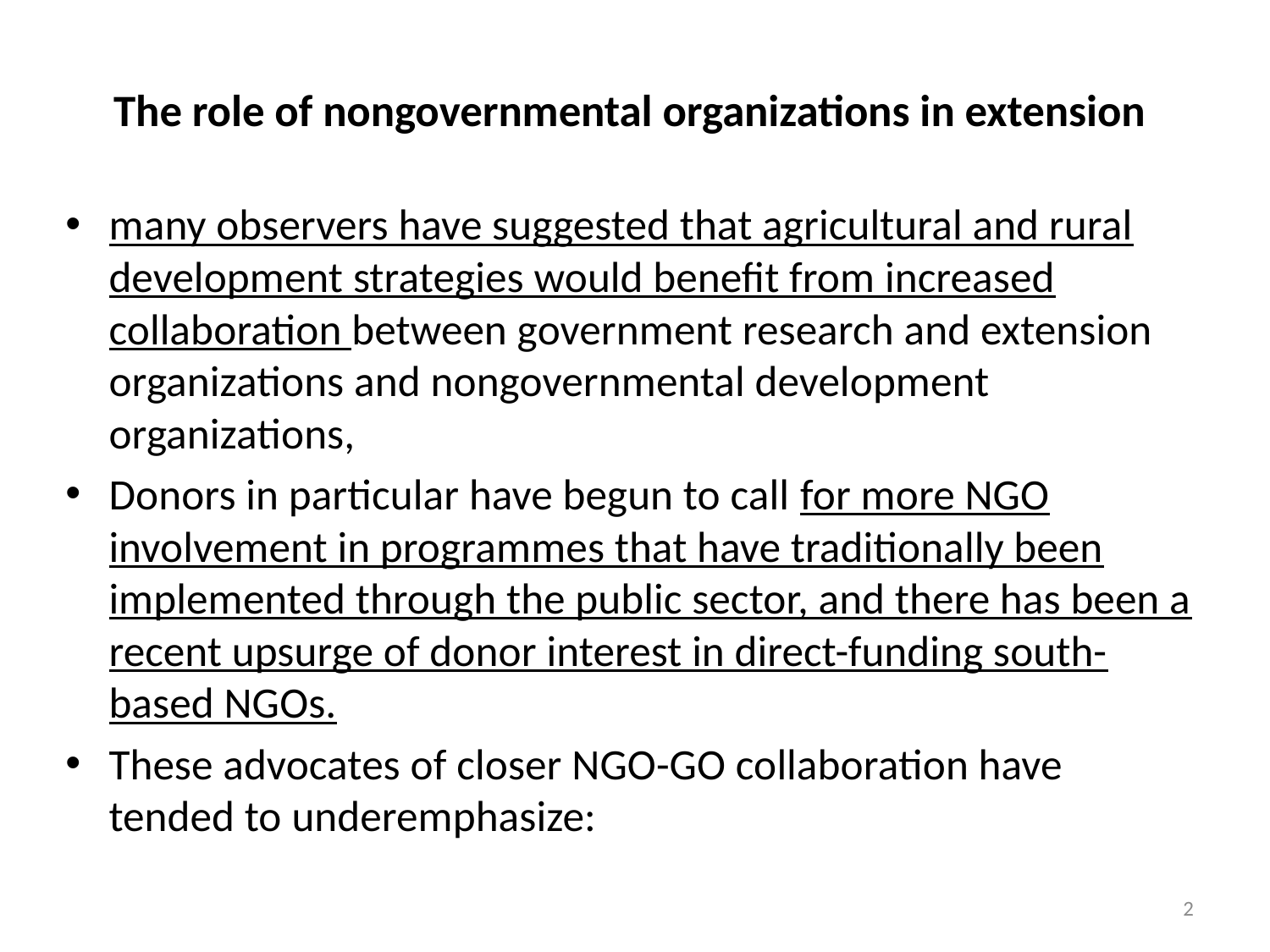

# The role of nongovernmental organizations in extension
many observers have suggested that agricultural and rural development strategies would benefit from increased collaboration between government research and extension organizations and nongovernmental development organizations,
Donors in particular have begun to call for more NGO involvement in programmes that have traditionally been implemented through the public sector, and there has been a recent upsurge of donor interest in direct-funding south-based NGOs.
These advocates of closer NGO-GO collaboration have tended to underemphasize:

2